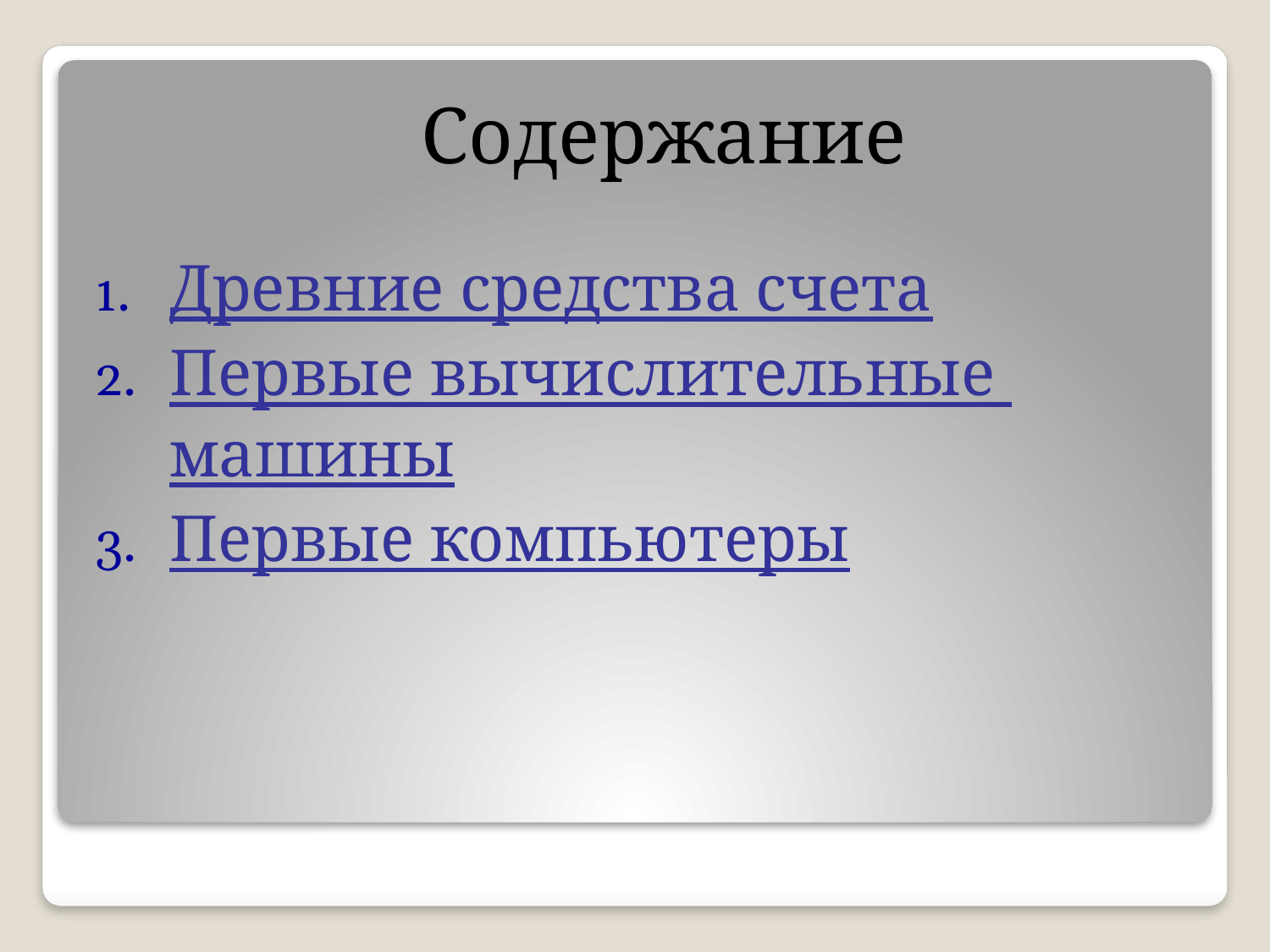

Содержание

Древние средства счета
Первые вычислительные машины
Первые компьютеры